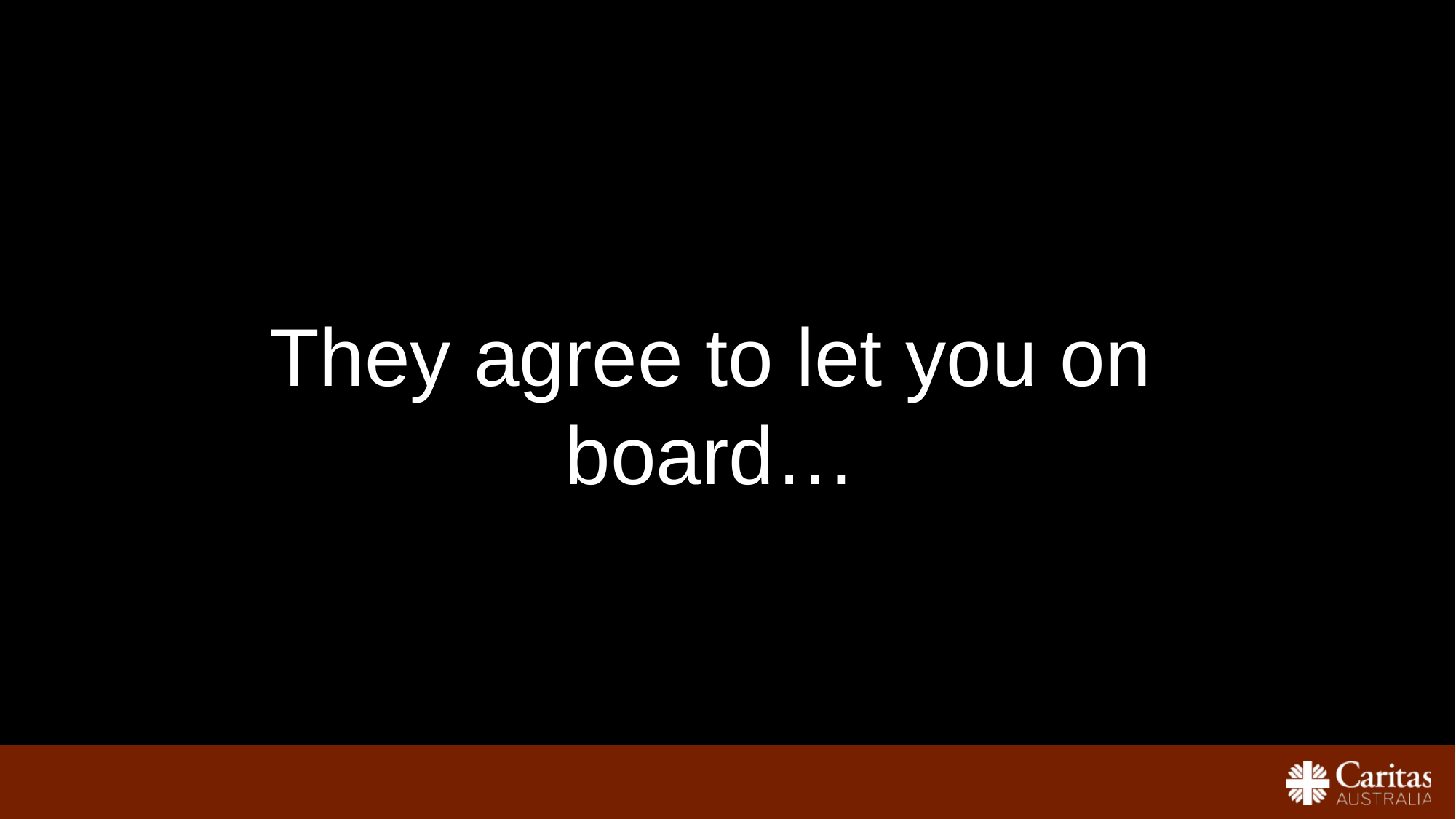

They agree to let you on board…